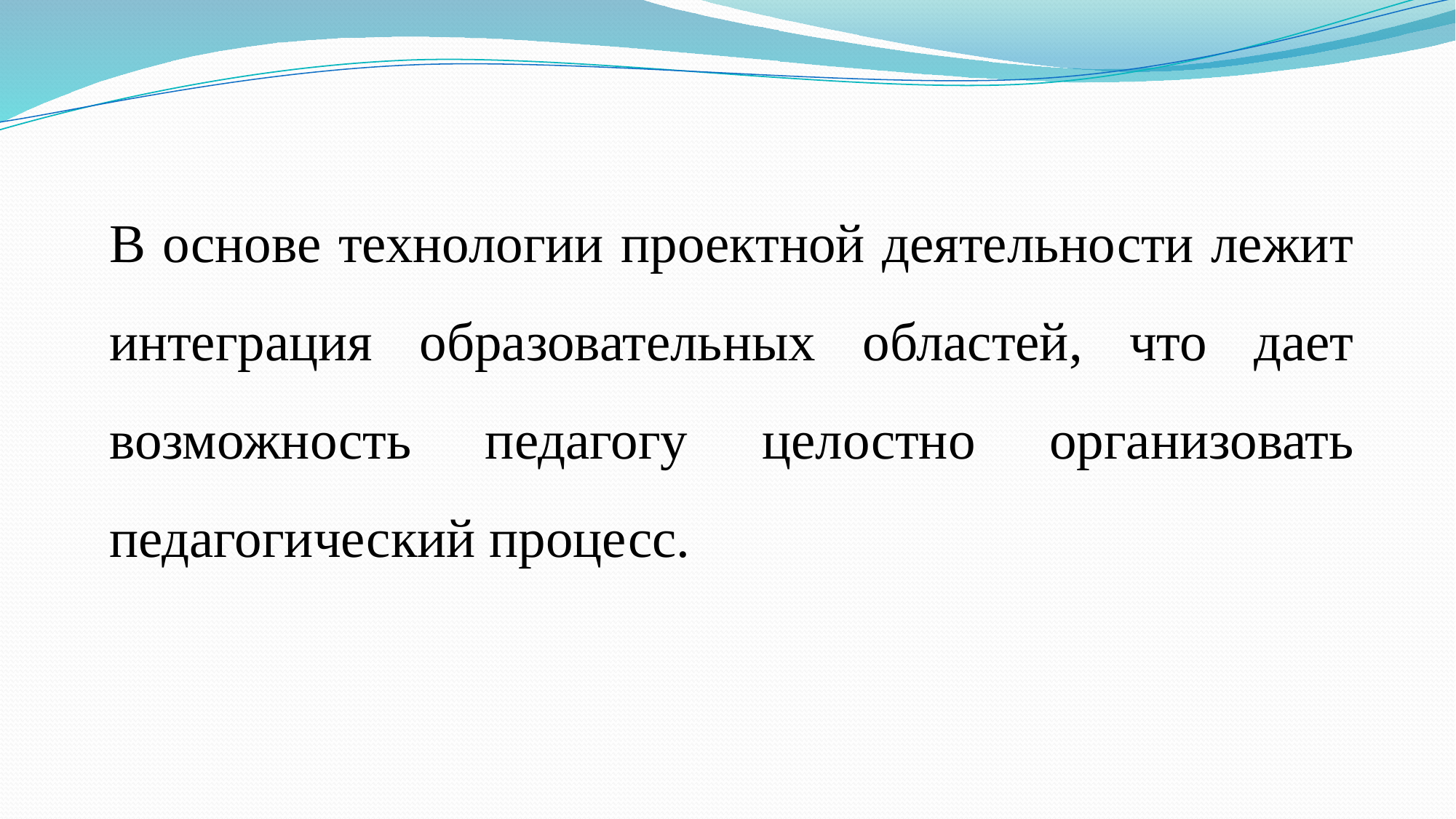

# В основе технологии проектной деятельности лежит интеграция образовательных областей, что дает возможность педагогу целостно организовать педагогический процесс.